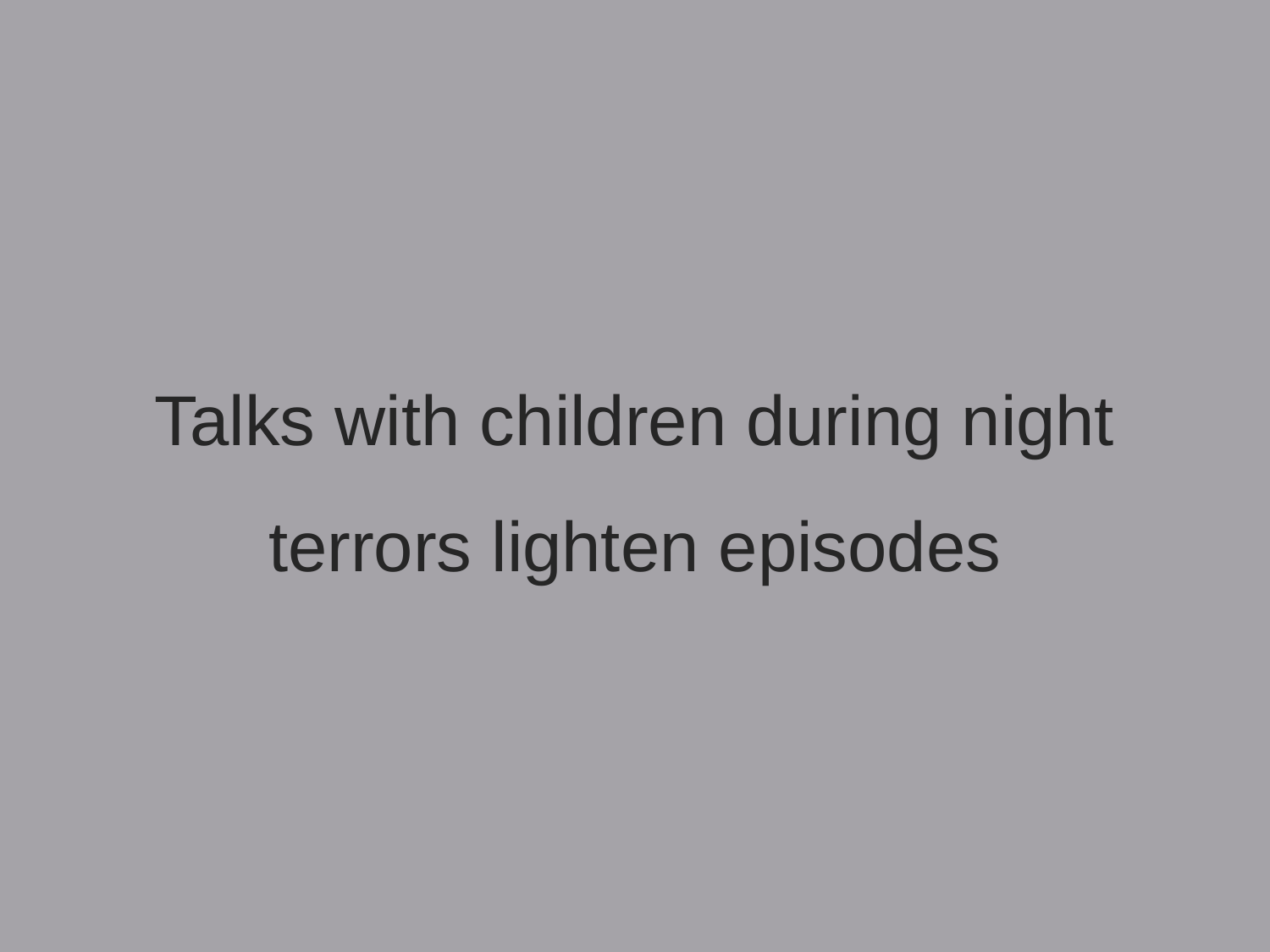

Talks with children during night terrors lighten episodes